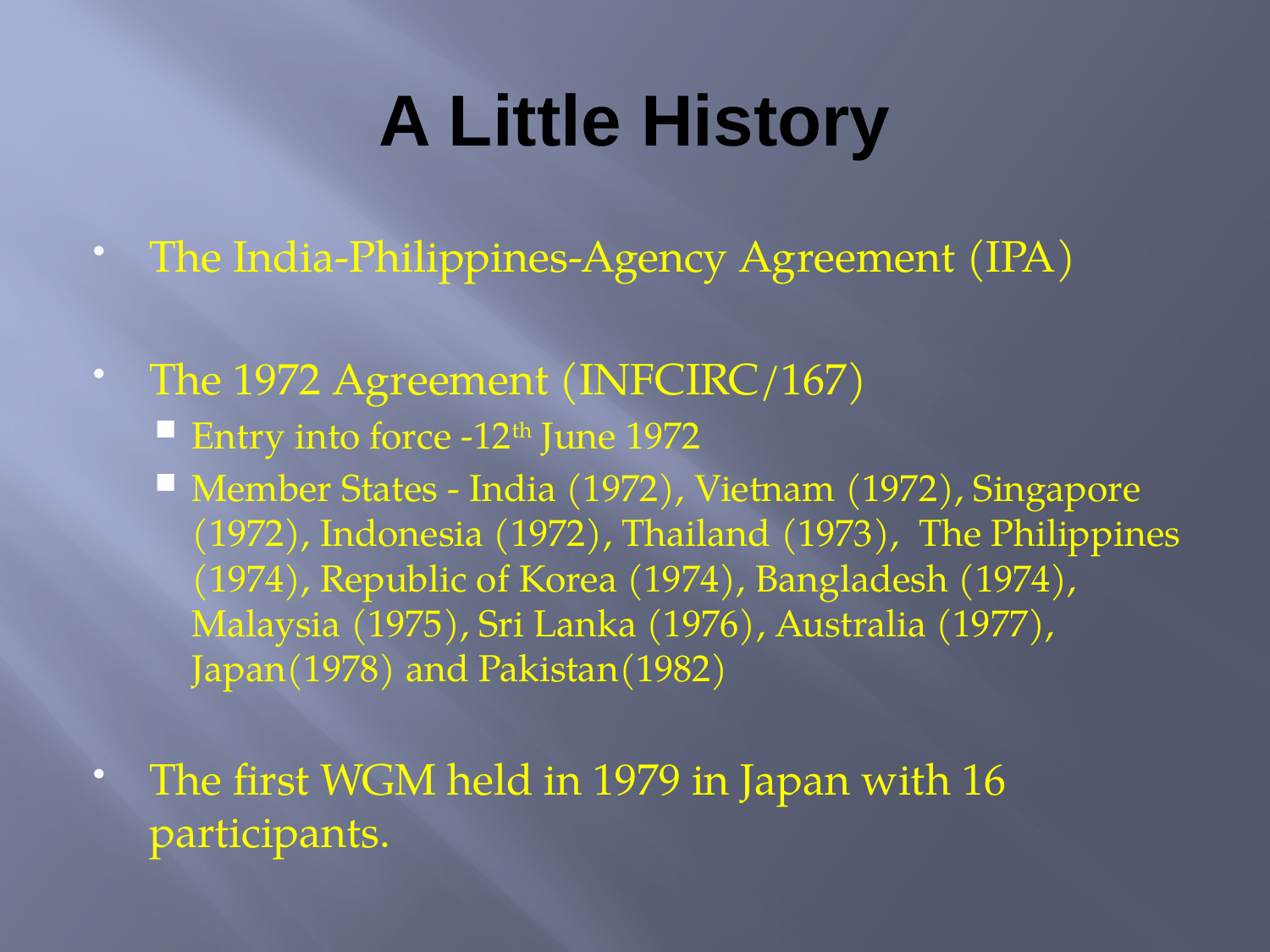

# A Little History
The India-Philippines-Agency Agreement (IPA)

The 1972 Agreement (INFCIRC/167)
Entry into force -12th June 1972
Member States - India (1972), Vietnam (1972), Singapore (1972), Indonesia (1972), Thailand (1973),  The Philippines (1974), Republic of Korea (1974), Bangladesh (1974), Malaysia (1975), Sri Lanka (1976), Australia (1977), Japan(1978) and Pakistan(1982)

The first WGM held in 1979 in Japan with 16 participants.